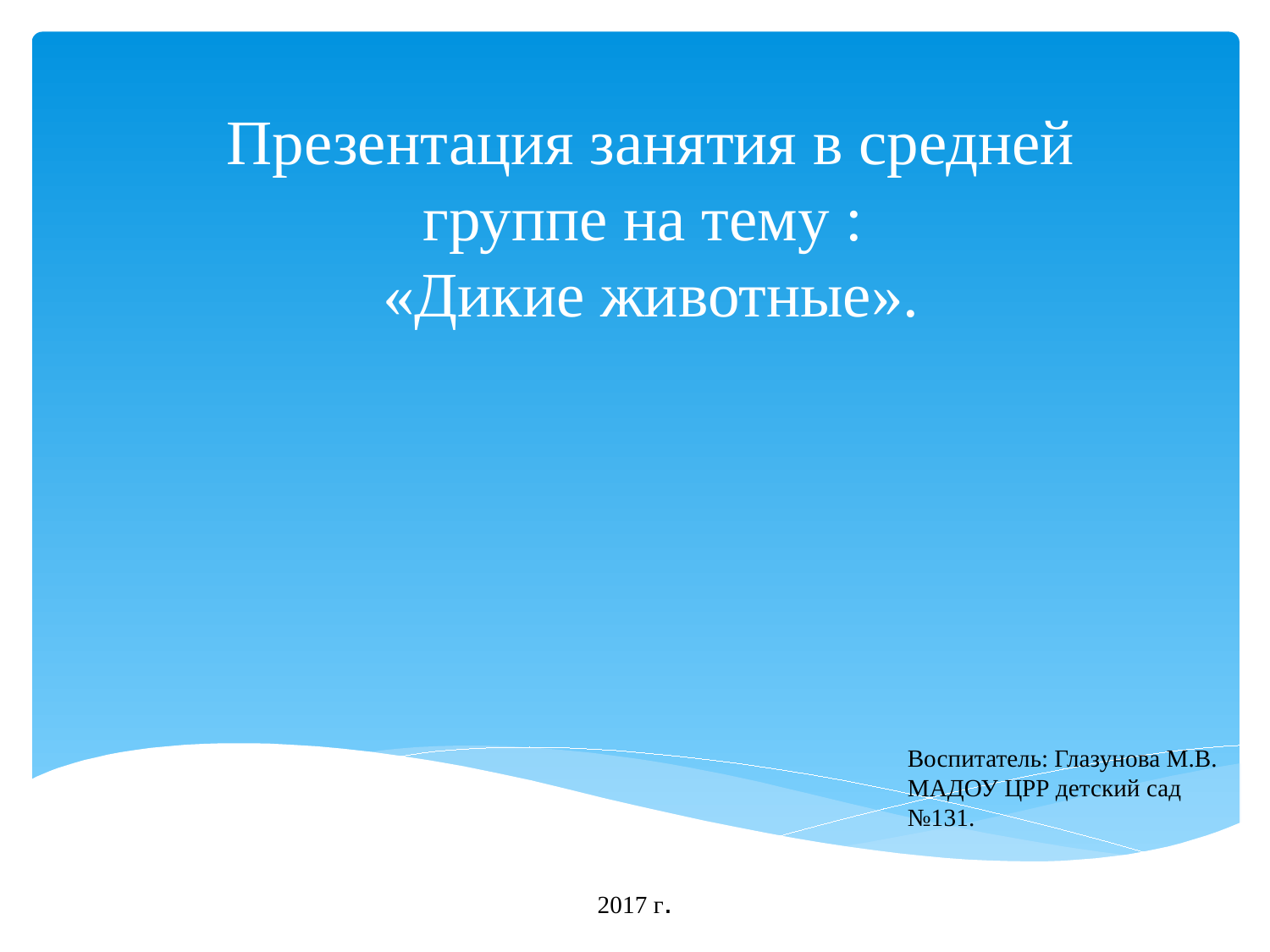

# Презентация занятия в средней группе на тему : «Дикие животные».
Воспитатель: Глазунова М.В.
МАДОУ ЦРР детский сад №131.

2017 г.